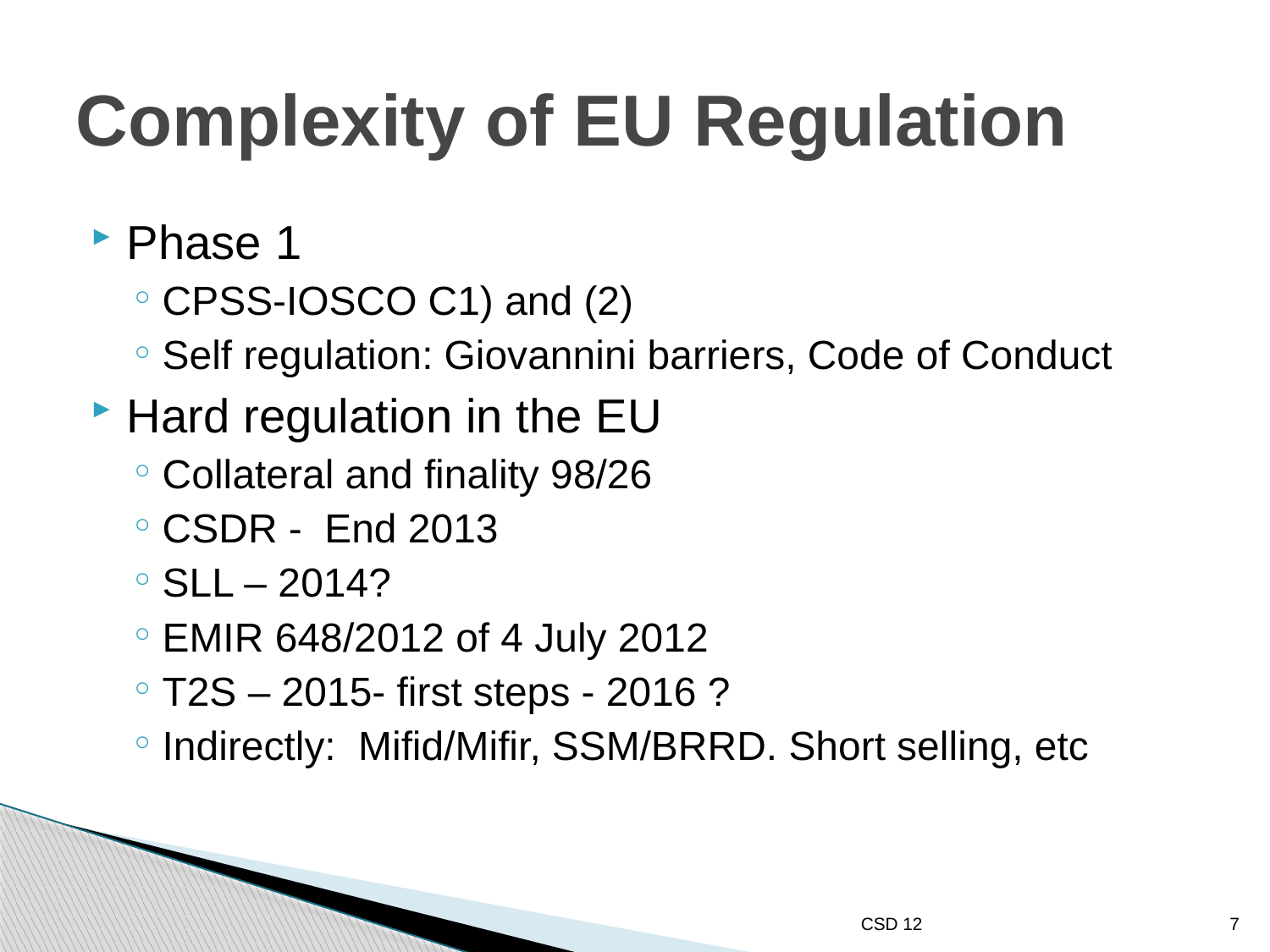

# Complexity of EU Regulation
Phase 1
CPSS-IOSCO C1) and (2)
Self regulation: Giovannini barriers, Code of Conduct
Hard regulation in the EU
Collateral and finality 98/26
CSDR -  End 2013
SLL – 2014?
EMIR 648/2012 of 4 July 2012
T2S – 2015- first steps - 2016 ?
Indirectly:  Mifid/Mifir, SSM/BRRD. Short selling, etc

CSD 12
7